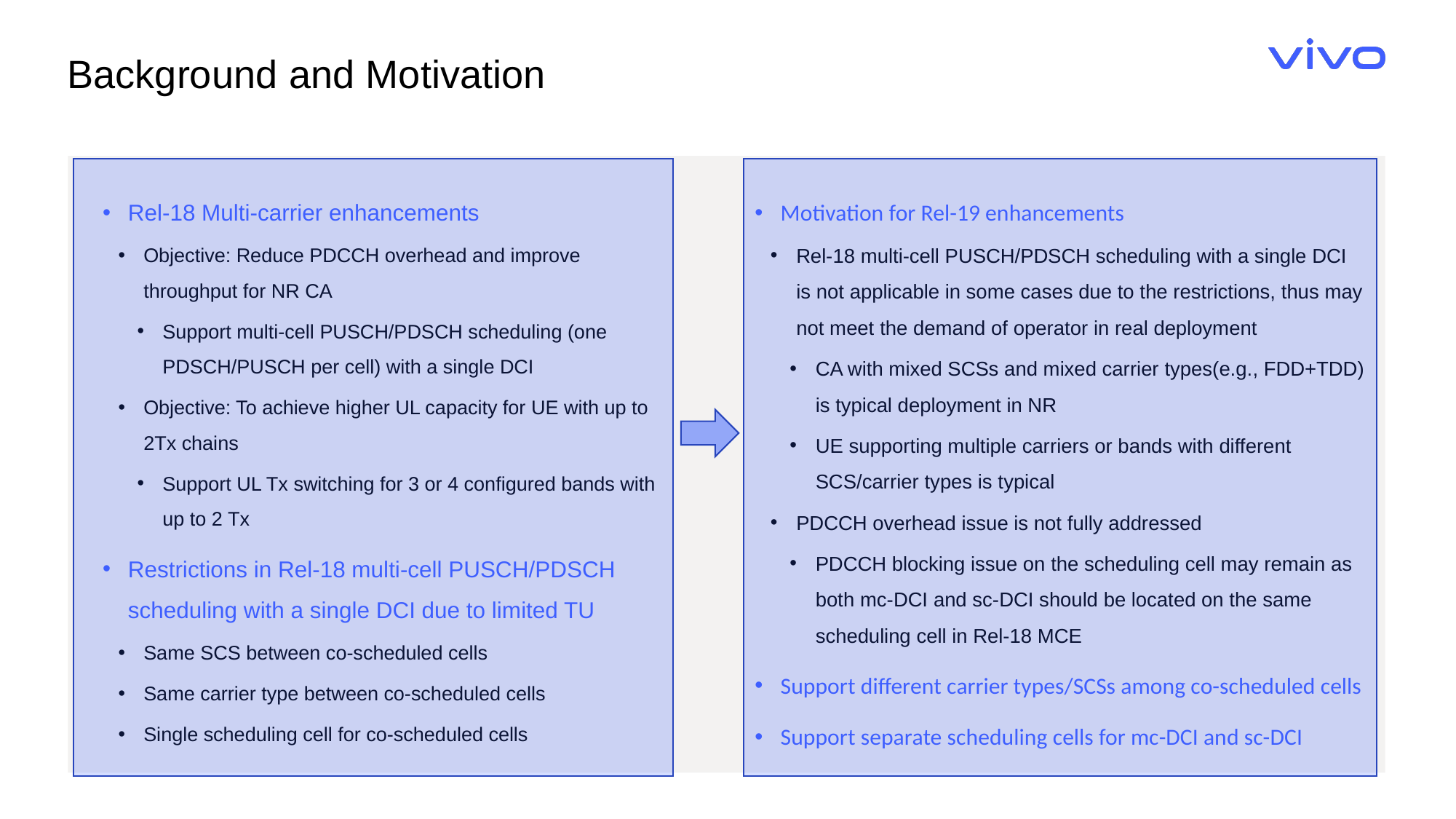

Background and Motivation

Motivation for Rel-19 enhancements
Rel-18 multi-cell PUSCH/PDSCH scheduling with a single DCI is not applicable in some cases due to the restrictions, thus may not meet the demand of operator in real deployment
CA with mixed SCSs and mixed carrier types(e.g., FDD+TDD) is typical deployment in NR
UE supporting multiple carriers or bands with different SCS/carrier types is typical
PDCCH overhead issue is not fully addressed
PDCCH blocking issue on the scheduling cell may remain as both mc-DCI and sc-DCI should be located on the same scheduling cell in Rel-18 MCE
Support different carrier types/SCSs among co-scheduled cells
Support separate scheduling cells for mc-DCI and sc-DCI
Rel-18 Multi-carrier enhancements
Objective: Reduce PDCCH overhead and improve throughput for NR CA
Support multi-cell PUSCH/PDSCH scheduling (one PDSCH/PUSCH per cell) with a single DCI
Objective: To achieve higher UL capacity for UE with up to 2Tx chains
Support UL Tx switching for 3 or 4 configured bands with up to 2 Tx
Restrictions in Rel-18 multi-cell PUSCH/PDSCH scheduling with a single DCI due to limited TU
Same SCS between co-scheduled cells
Same carrier type between co-scheduled cells
Single scheduling cell for co-scheduled cells